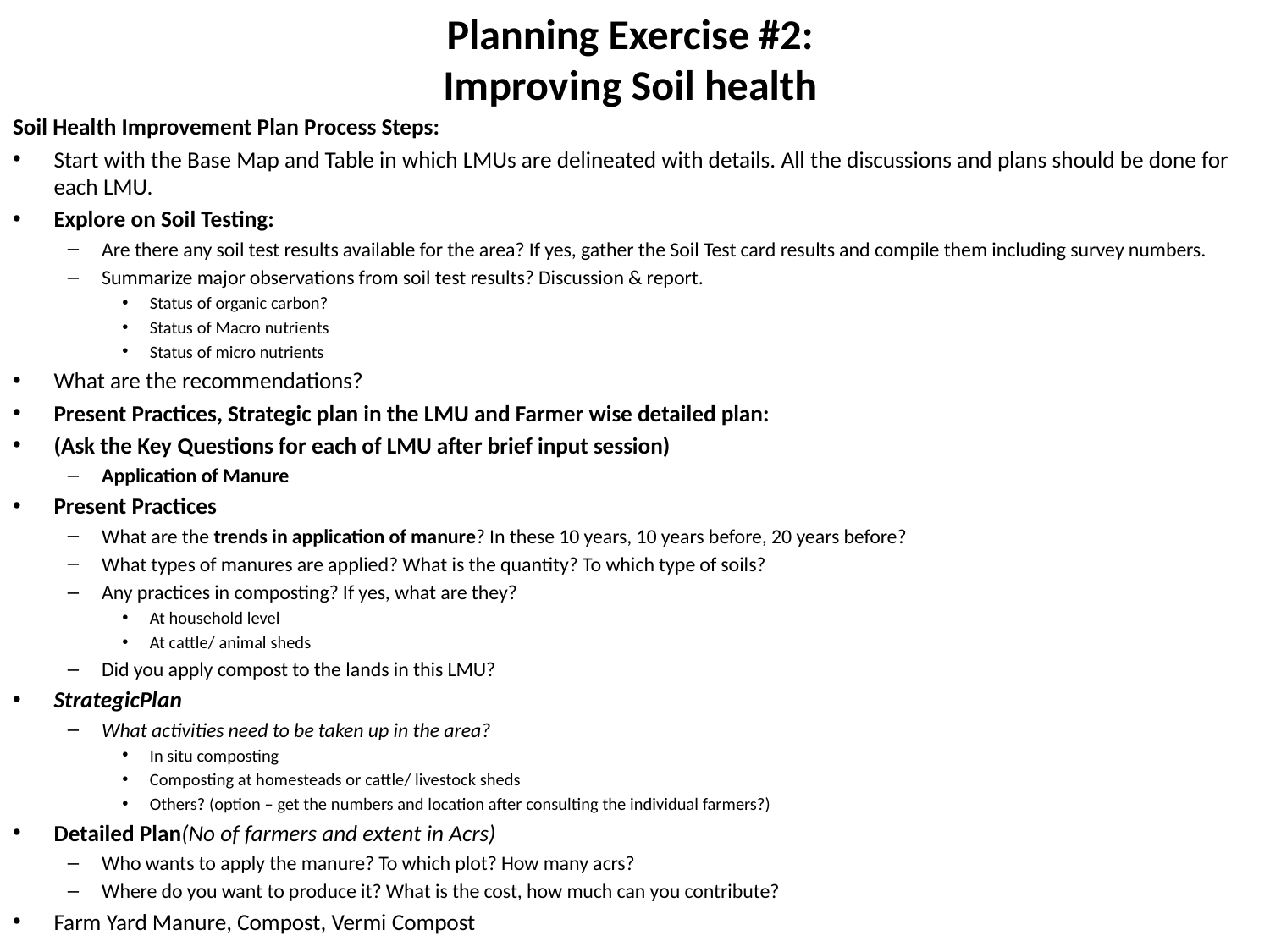

# Planning Exercise #2: Improving Soil health
Soil Health Improvement Plan Process Steps:
Start with the Base Map and Table in which LMUs are delineated with details. All the discussions and plans should be done for each LMU.
Explore on Soil Testing:
Are there any soil test results available for the area? If yes, gather the Soil Test card results and compile them including survey numbers.
Summarize major observations from soil test results? Discussion & report.
Status of organic carbon?
Status of Macro nutrients
Status of micro nutrients
What are the recommendations?
Present Practices, Strategic plan in the LMU and Farmer wise detailed plan:
(Ask the Key Questions for each of LMU after brief input session)
Application of Manure
Present Practices
What are the trends in application of manure? In these 10 years, 10 years before, 20 years before?
What types of manures are applied? What is the quantity? To which type of soils?
Any practices in composting? If yes, what are they?
At household level
At cattle/ animal sheds
Did you apply compost to the lands in this LMU?
StrategicPlan
What activities need to be taken up in the area?
In situ composting
Composting at homesteads or cattle/ livestock sheds
Others? (option – get the numbers and location after consulting the individual farmers?)
Detailed Plan(No of farmers and extent in Acrs)
Who wants to apply the manure? To which plot? How many acrs?
Where do you want to produce it? What is the cost, how much can you contribute?
Farm Yard Manure, Compost, Vermi Compost